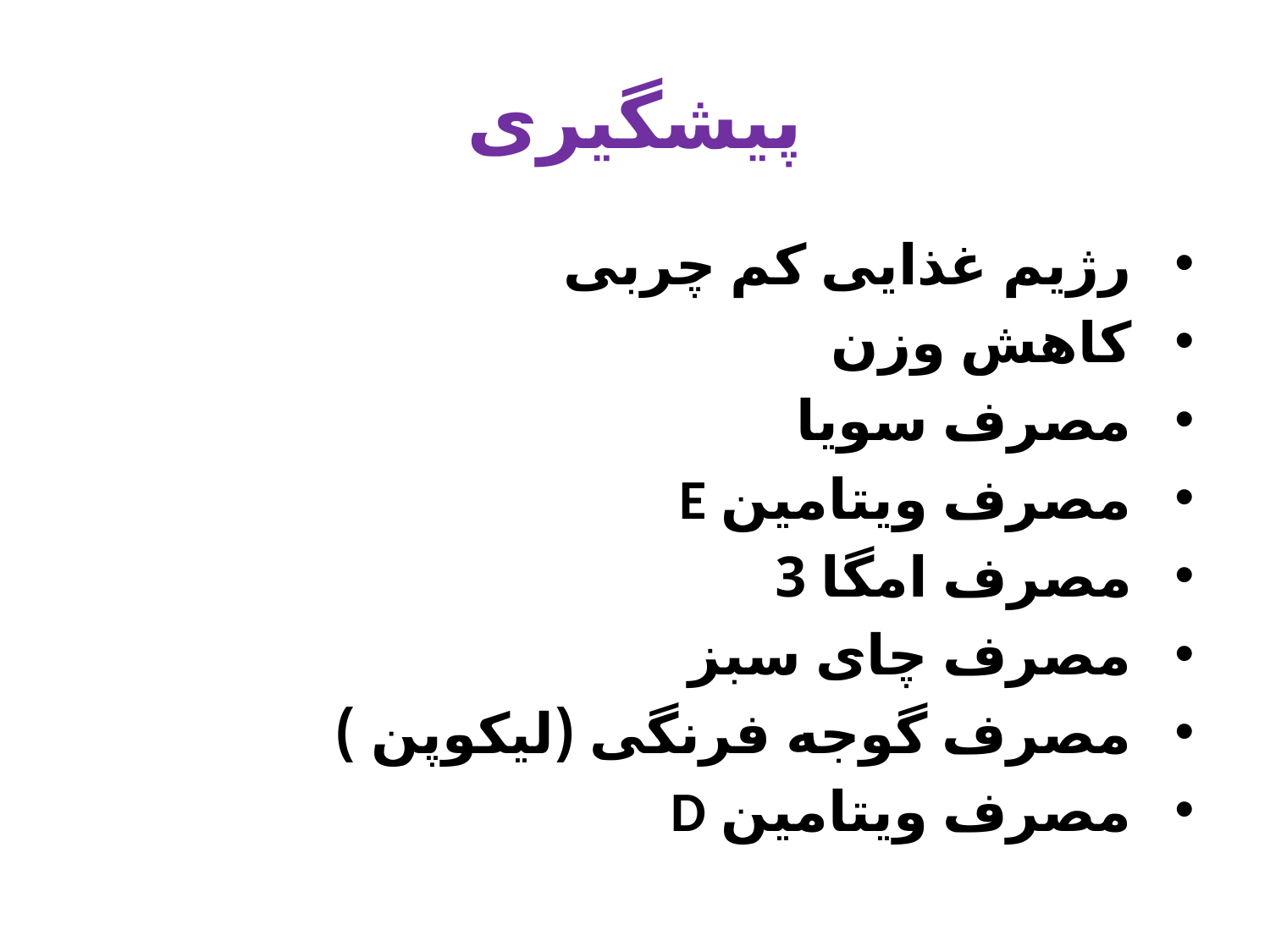

# پیشگیری
 رژیم غذایی کم چربی
 کاهش وزن
 مصرف سویا
 مصرف ویتامین E
 مصرف امگا 3
 مصرف چای سبز
 مصرف گوجه فرنگی (لیکوپن )
 مصرف ویتامین D